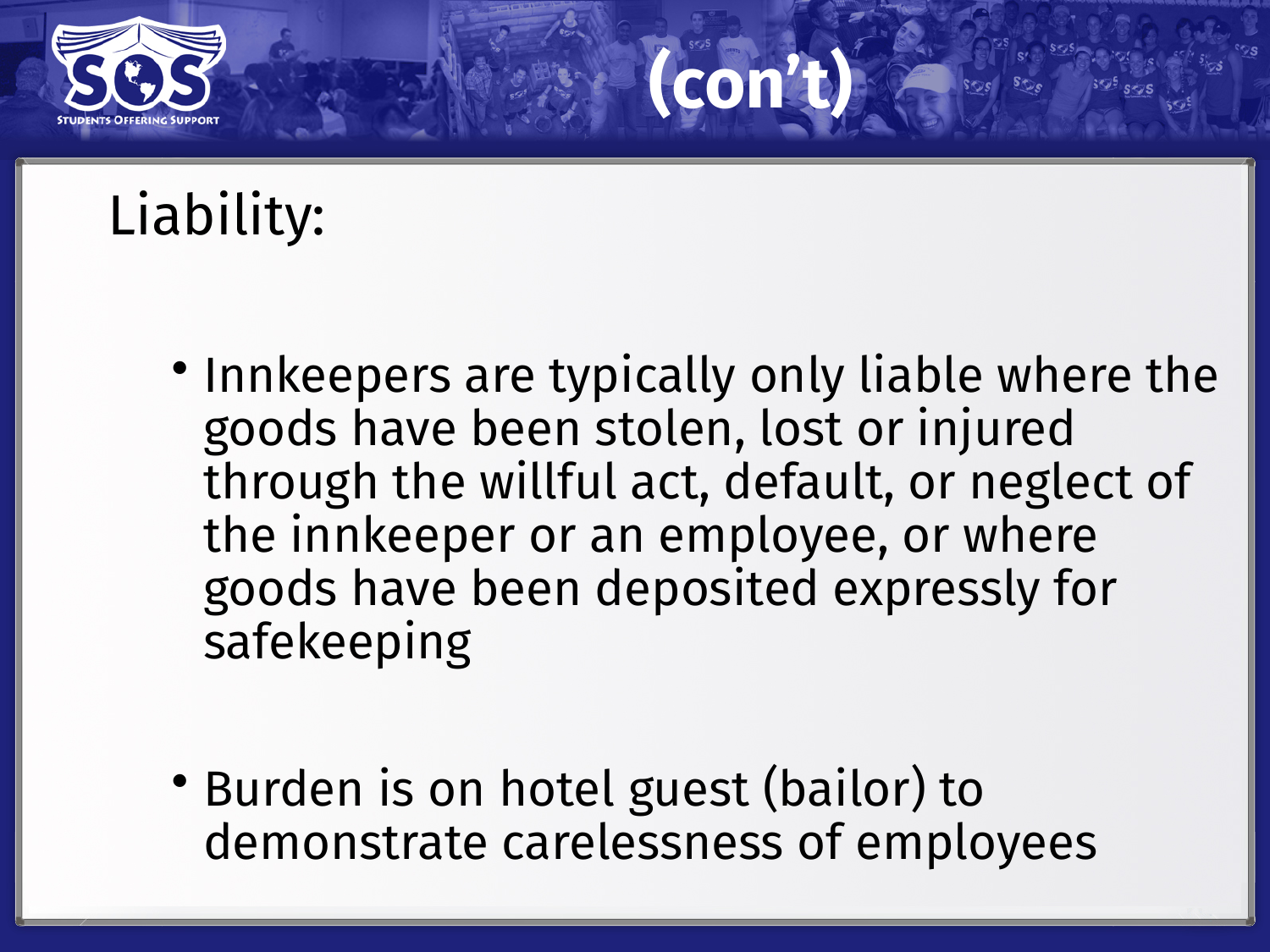

# (con’t)
Liability:

Innkeepers are typically only liable where the goods have been stolen, lost or injured through the willful act, default, or neglect of the innkeeper or an employee, or where goods have been deposited expressly for safekeeping

Burden is on hotel guest (bailor) to demonstrate carelessness of employees